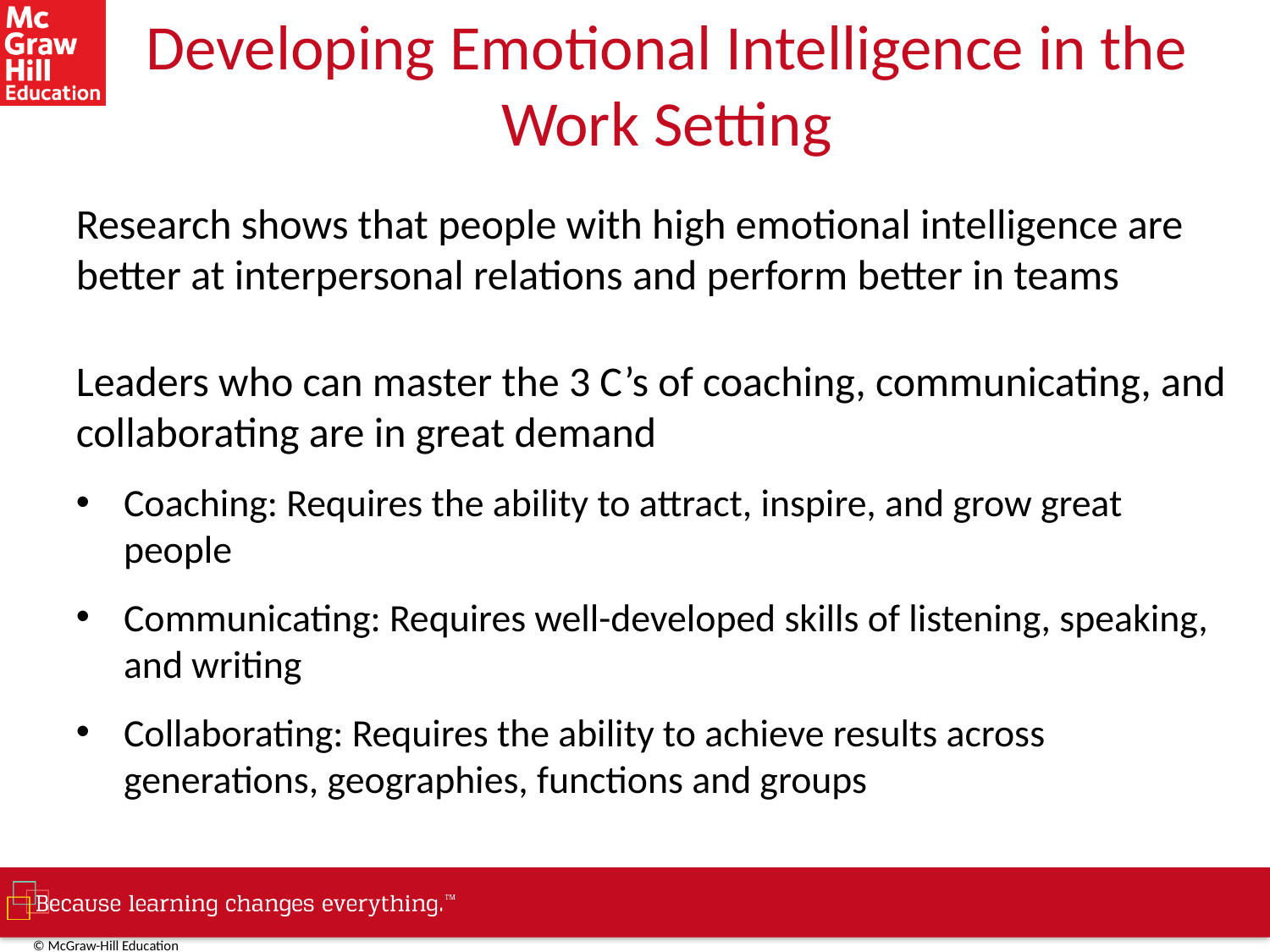

# Developing Emotional Intelligence in the Work Setting
Research shows that people with high emotional intelligence are better at interpersonal relations and perform better in teams

Leaders who can master the 3 C’s of coaching, communicating, and collaborating are in great demand
Coaching: Requires the ability to attract, inspire, and grow great people
Communicating: Requires well-developed skills of listening, speaking, and writing
Collaborating: Requires the ability to achieve results across generations, geographies, functions and groups